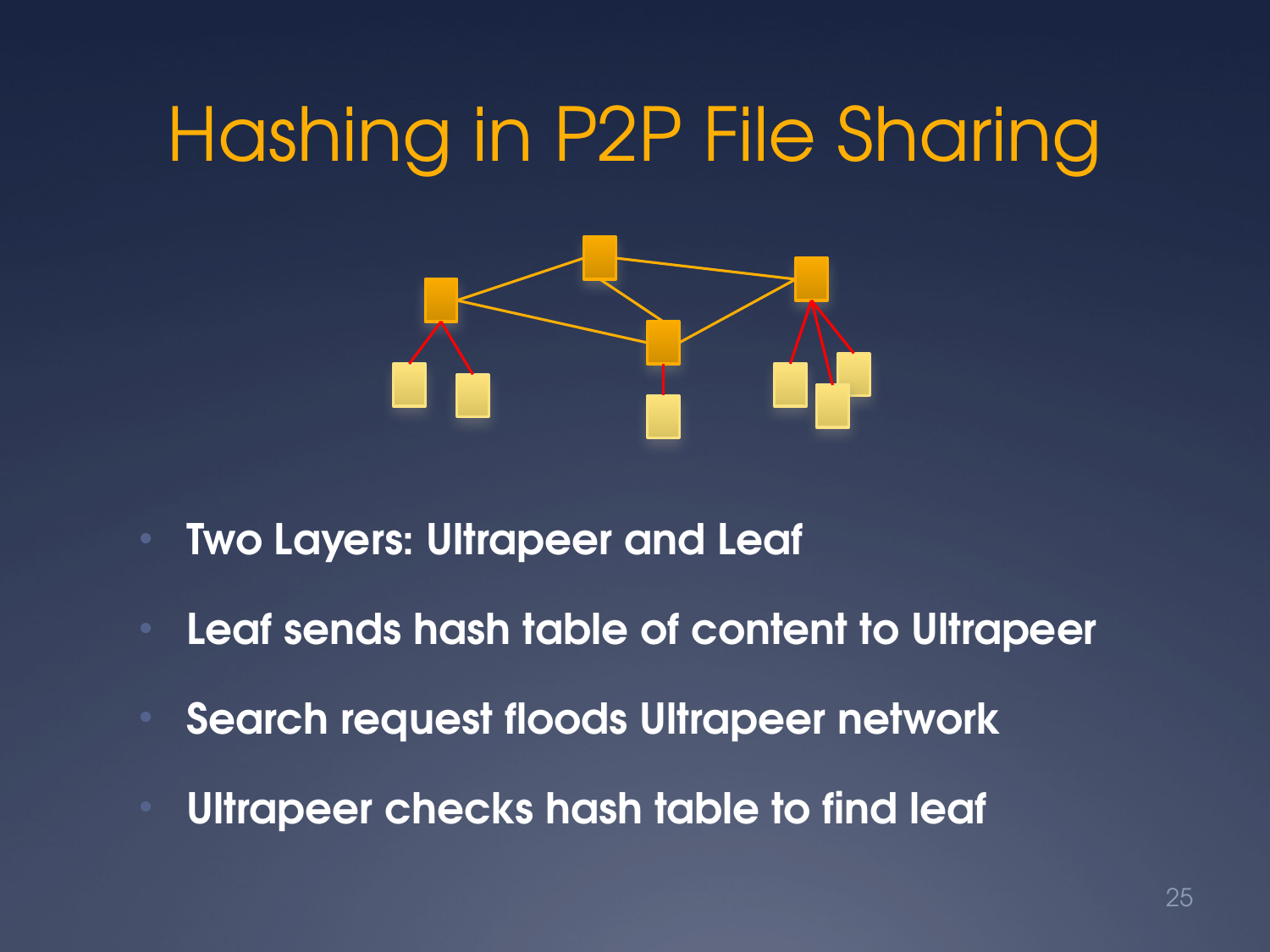

# Hashing in P2P File Sharing

Two Layers: Ultrapeer and Leaf
Leaf sends hash table of content to Ultrapeer
Search request floods Ultrapeer network
Ultrapeer checks hash table to find leaf
25